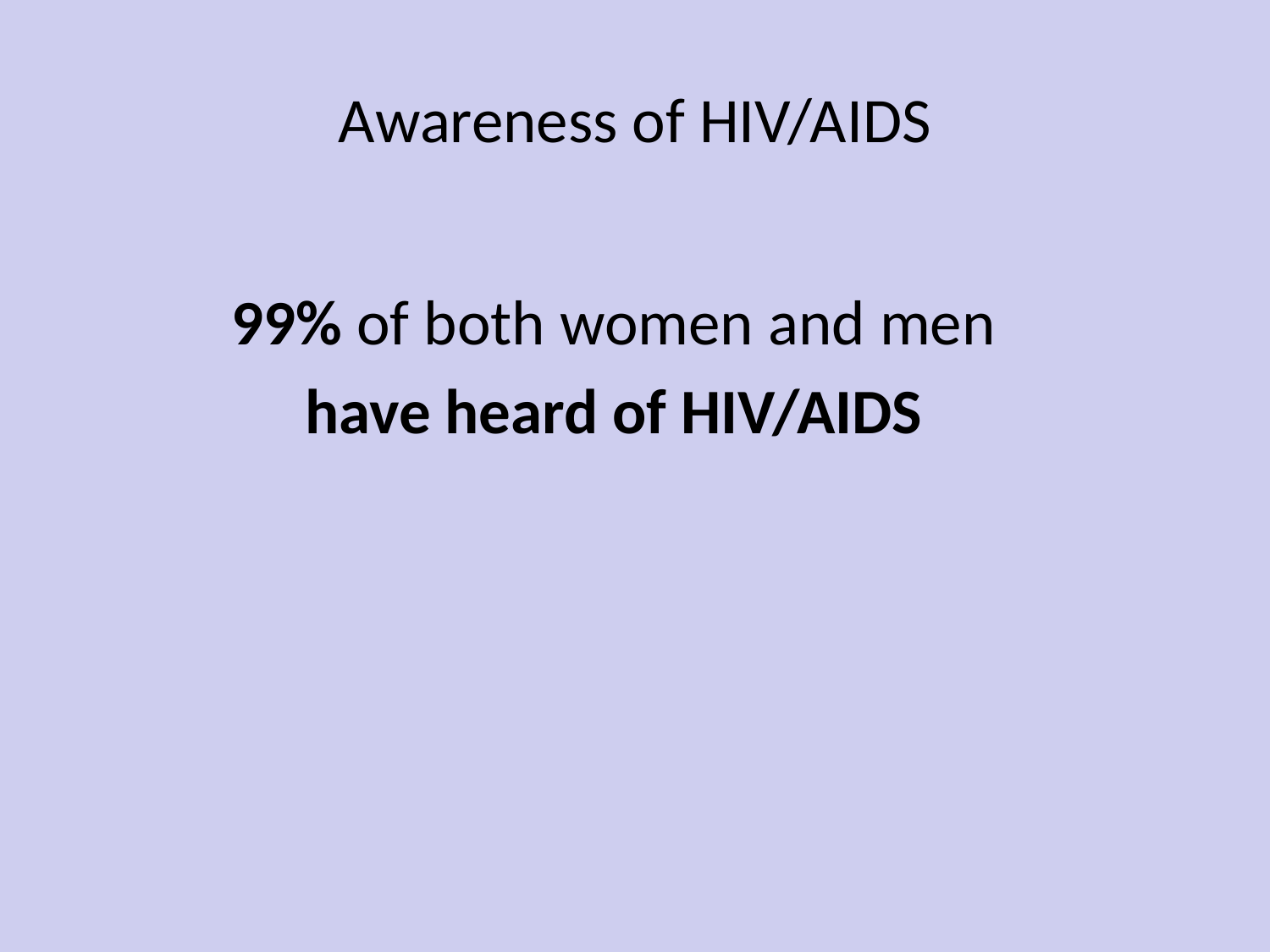

# Awareness of HIV/AIDS
99% of both women and men
have heard of HIV/AIDS